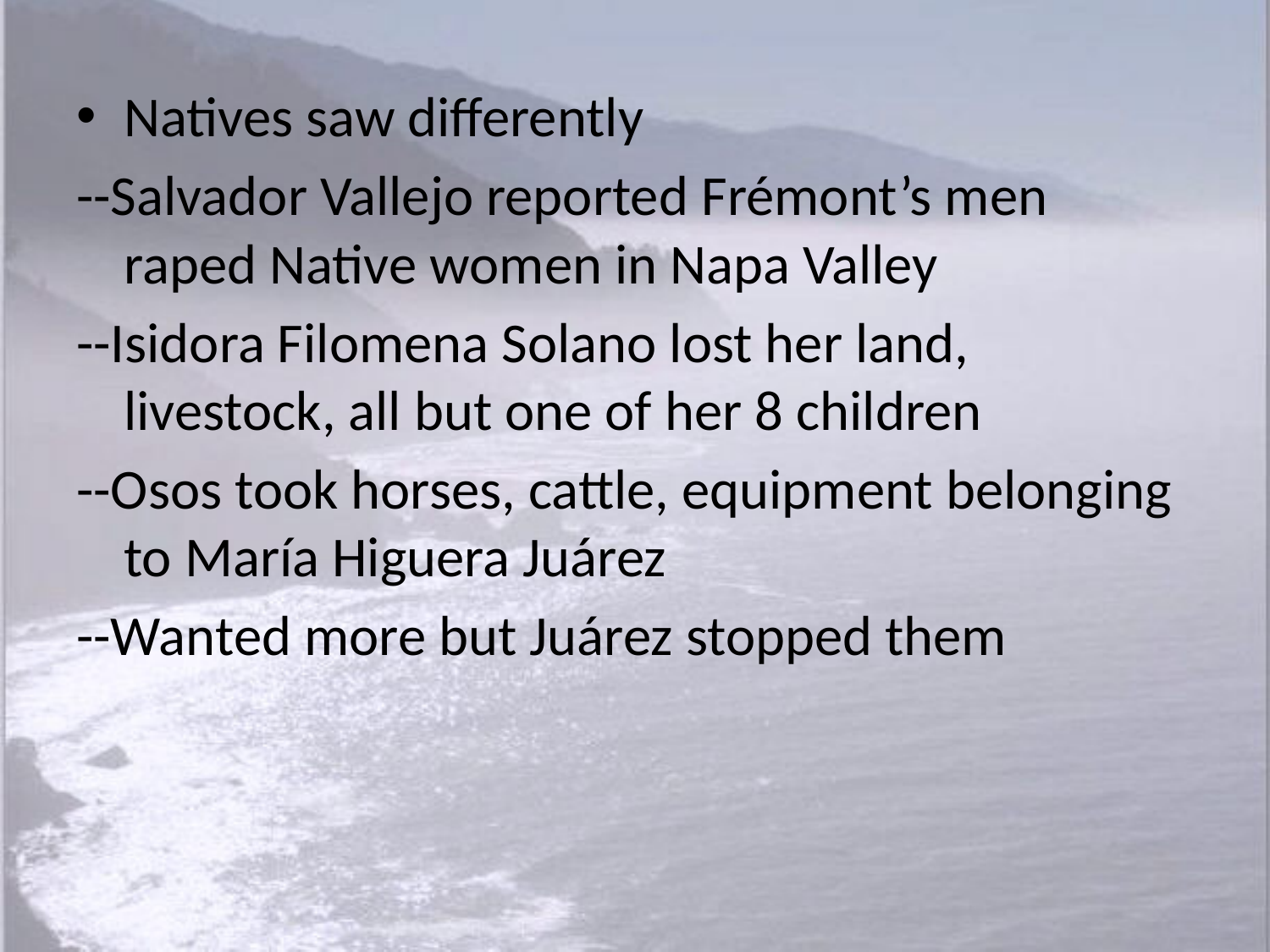

Natives saw differently
--Salvador Vallejo reported Frémont’s men raped Native women in Napa Valley
--Isidora Filomena Solano lost her land, livestock, all but one of her 8 children
--Osos took horses, cattle, equipment belonging to María Higuera Juárez
--Wanted more but Juárez stopped them